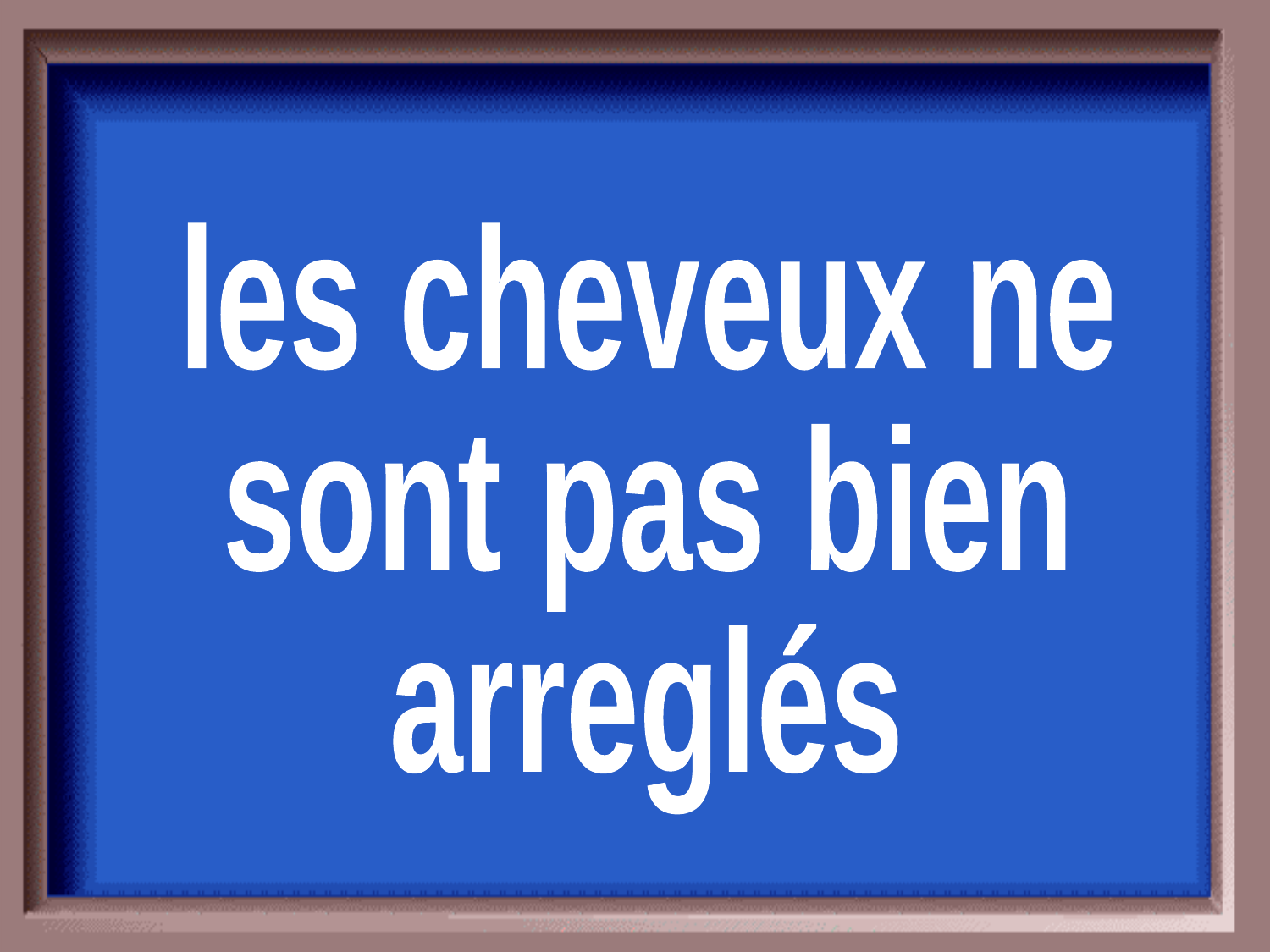

les cheveux ne
sont pas bien
arreglés